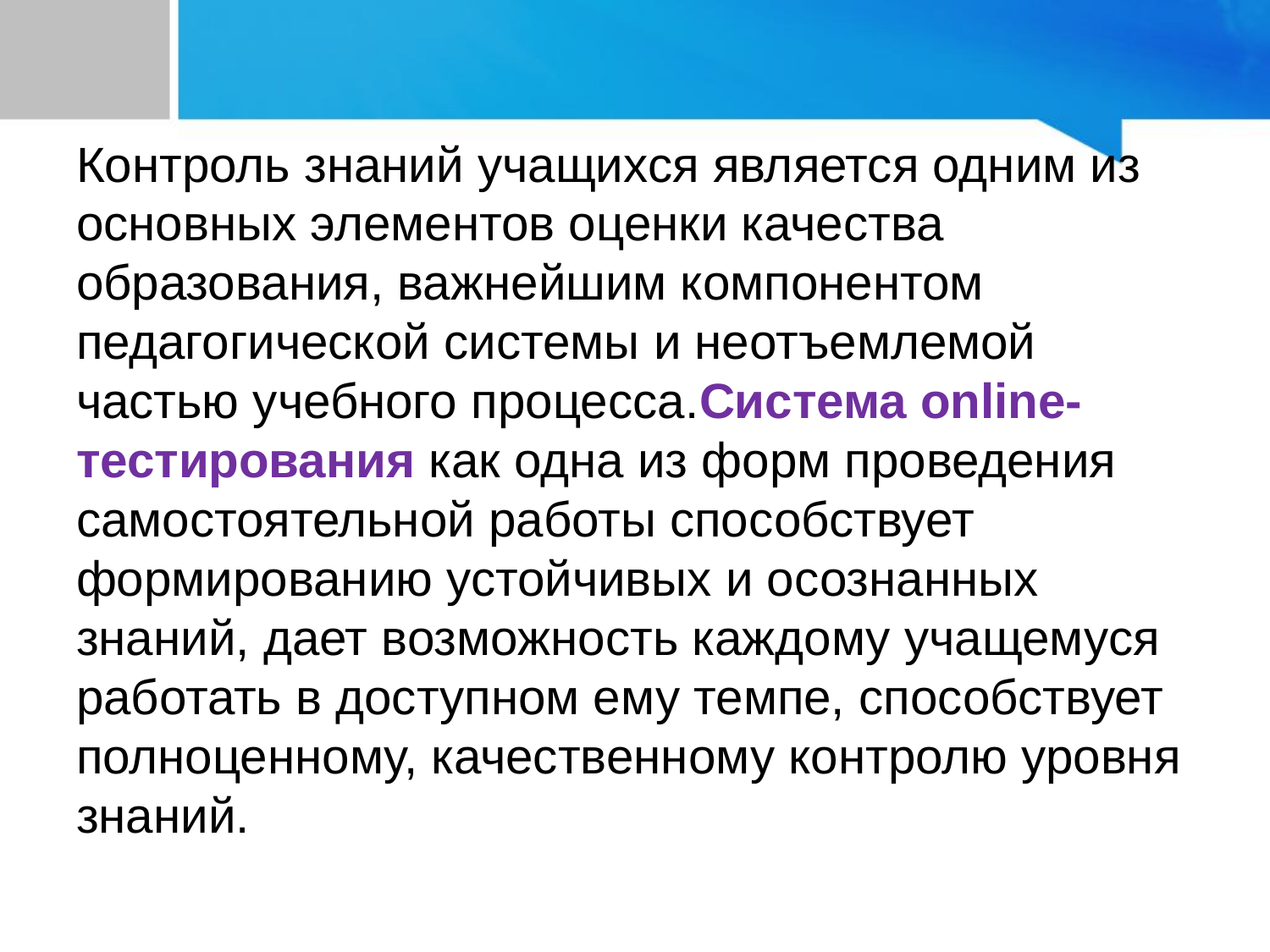

#
Контроль знаний учащихся является одним из основных элементов оценки качества образования, важнейшим компонентом педагогической системы и неотъемлемой частью учебного процесса.Система online-тестирования как одна из форм проведения самостоятельной работы способствует формированию устойчивых и осознанных знаний, дает возможность каждому учащемуся работать в доступном ему темпе, способствует полноценному, качественному контролю уровня знаний.